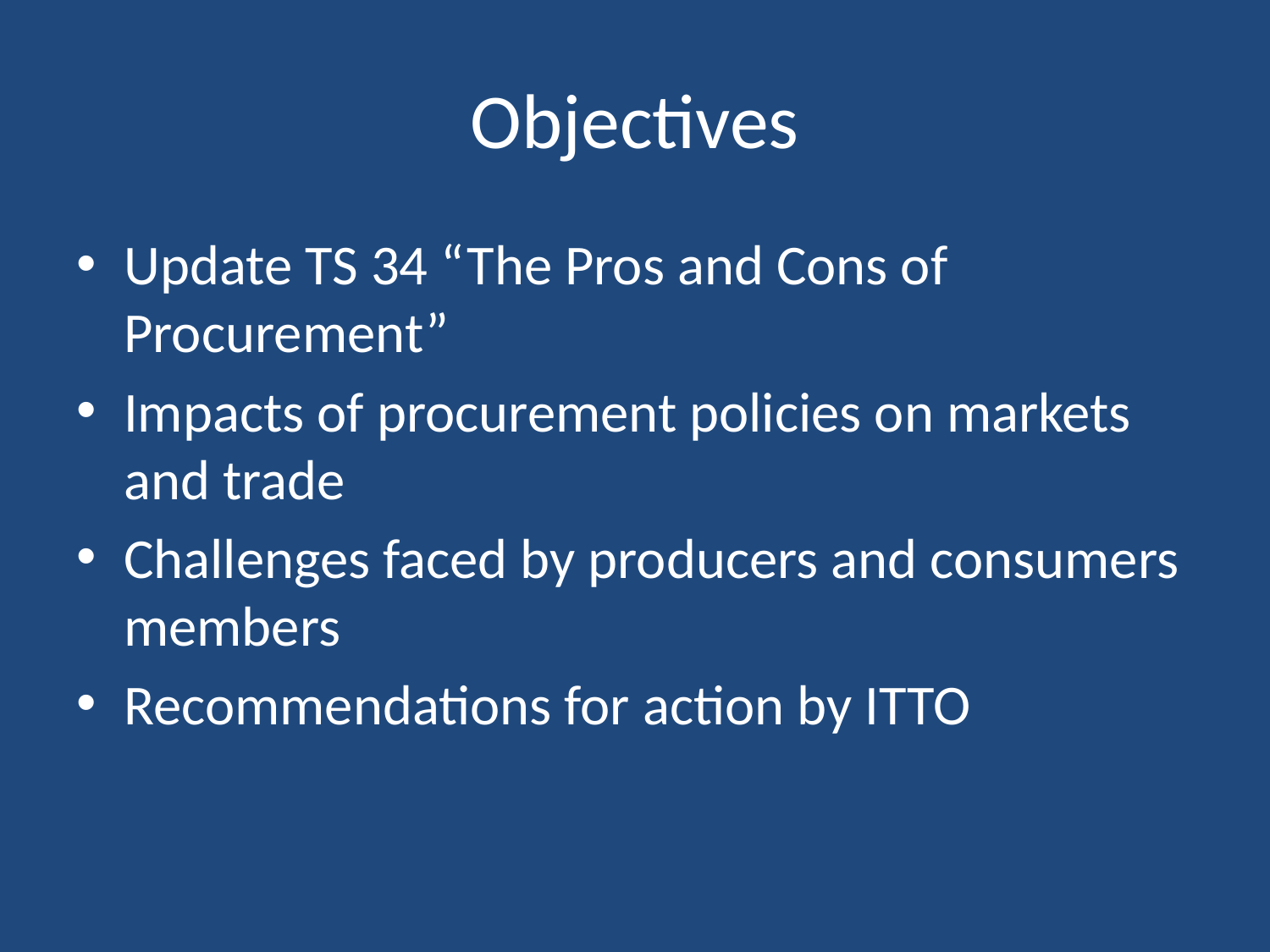

# Objectives
Update TS 34 “The Pros and Cons of Procurement”
Impacts of procurement policies on markets and trade
Challenges faced by producers and consumers members
Recommendations for action by ITTO